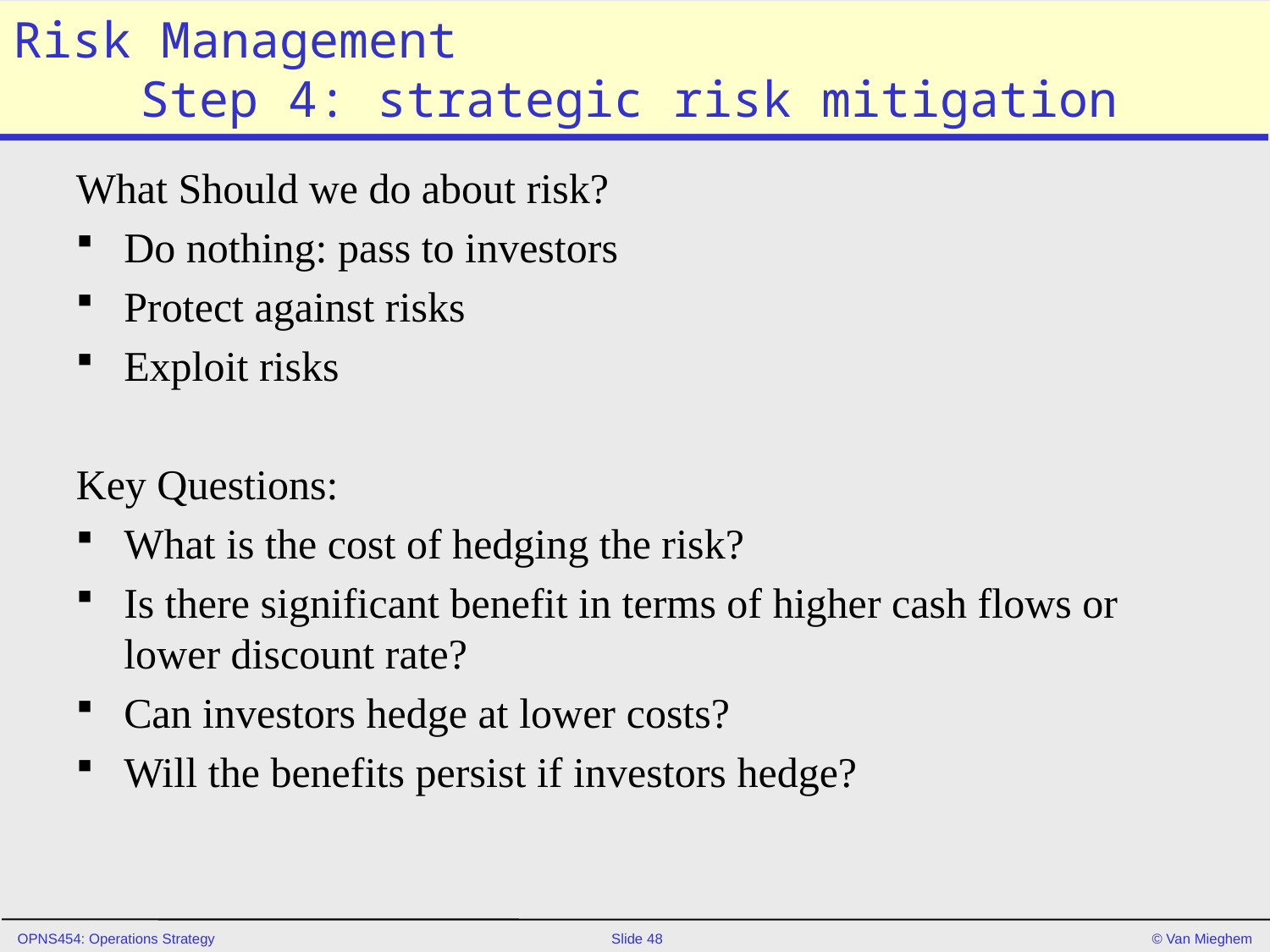

# Risk Management Step 4: strategic risk mitigation
What Should we do about risk?
Do nothing: pass to investors
Protect against risks
Exploit risks

Key Questions:
What is the cost of hedging the risk?
Is there significant benefit in terms of higher cash flows or lower discount rate?
Can investors hedge at lower costs?
Will the benefits persist if investors hedge?